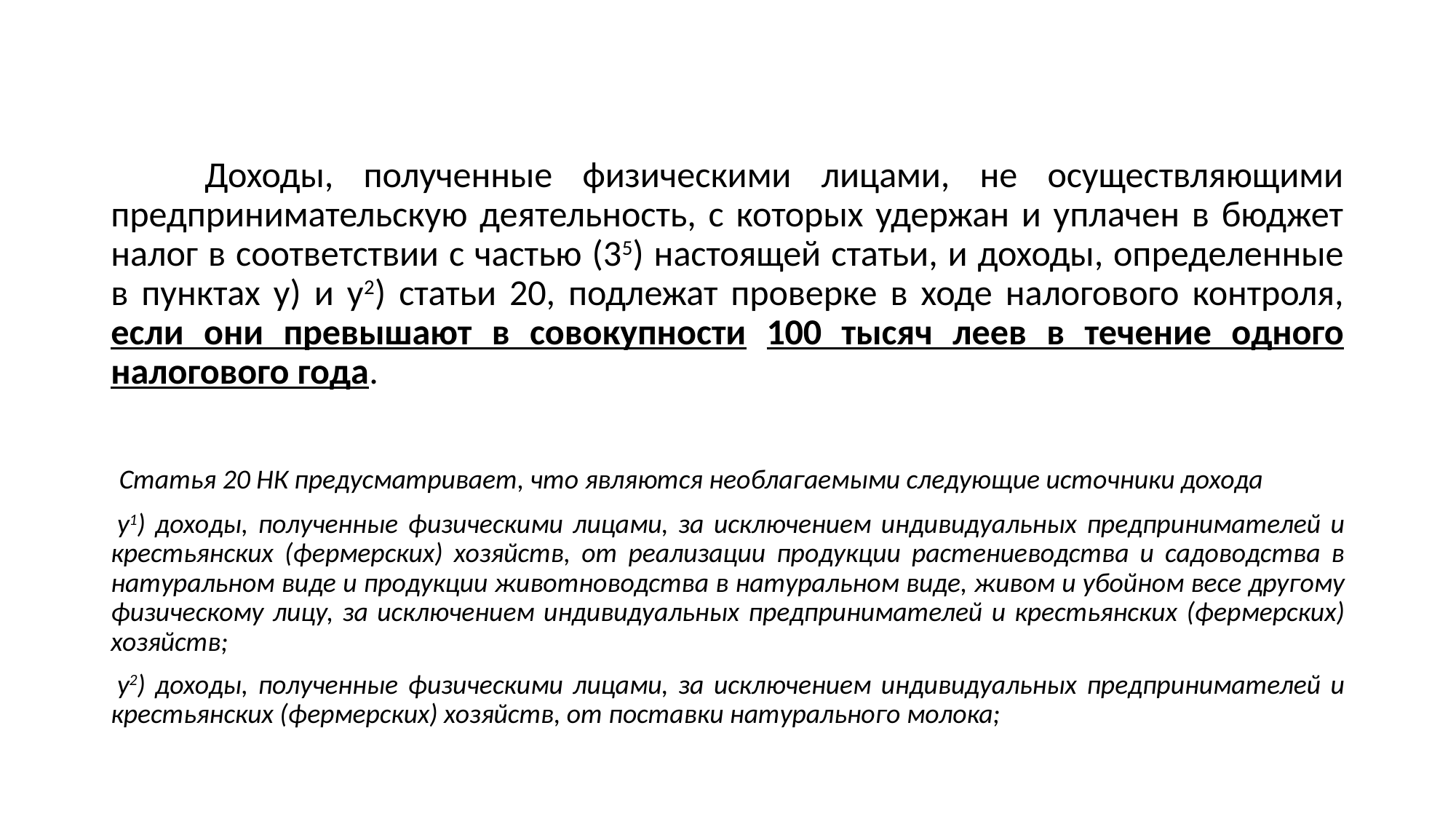

Доходы, полученные физическими лицами, не осуществляющими предпринимательскую деятельность, с которых удержан и уплачен в бюджет налог в соответствии с частью (35) настоящей статьи, и доходы, определенные в пунктах y) и y2) статьи 20, подлежат проверке в ходе налогового контроля, если они превышают в совокупности 100 тысяч леев в течение одного налогового года.

 Статья 20 НК предусматривает, что являются необлагаемыми следующие источники дохода
 y1) доходы, полученные физическими лицами, за исключением индивидуальных предпринимателей и крестьянских (фермерских) хозяйств, от реализации продукции растениеводства и садоводства в натуральном виде и продукции животноводства в натуральном виде, живом и убойном весе другому физическому лицу, за исключением индивидуальных предпринимателей и крестьянских (фермерских) хозяйств;
 y2) доходы, полученные физическими лицами, за исключением индивидуальных предпринимателей и крестьянских (фермерских) хозяйств, от поставки натурального молока;